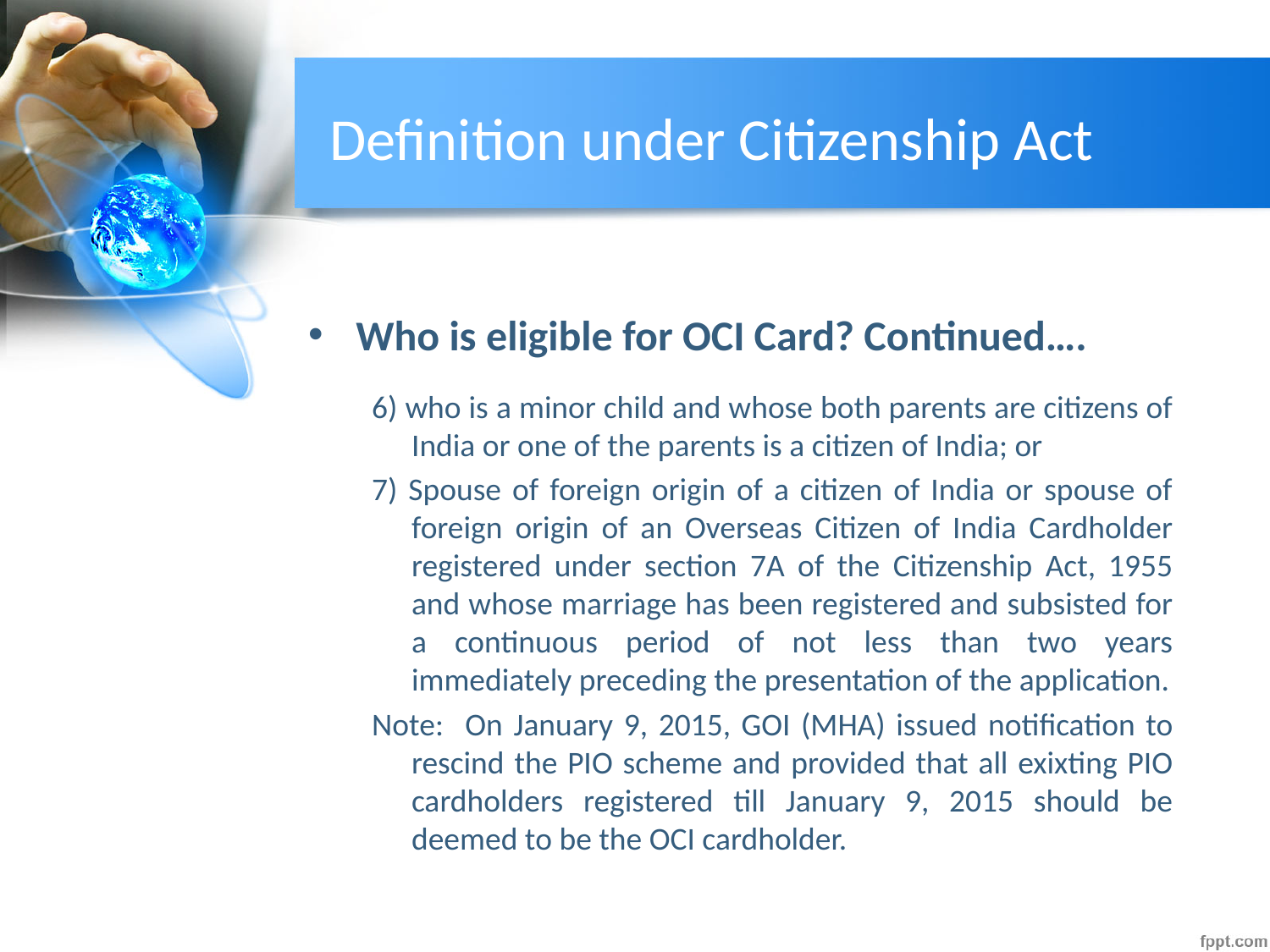

# Definition under Citizenship Act

Who is eligible for OCI Card? Continued….
6) who is a minor child and whose both parents are citizens of India or one of the parents is a citizen of India; or
7) Spouse of foreign origin of a citizen of India or spouse of foreign origin of an Overseas Citizen of India Cardholder registered under section 7A of the Citizenship Act, 1955 and whose marriage has been registered and subsisted for a continuous period of not less than two years immediately preceding the presentation of the application.
Note:  On January 9, 2015, GOI (MHA) issued notification to rescind the PIO scheme and provided that all exixting PIO cardholders registered till January 9, 2015 should be deemed to be the OCI cardholder.